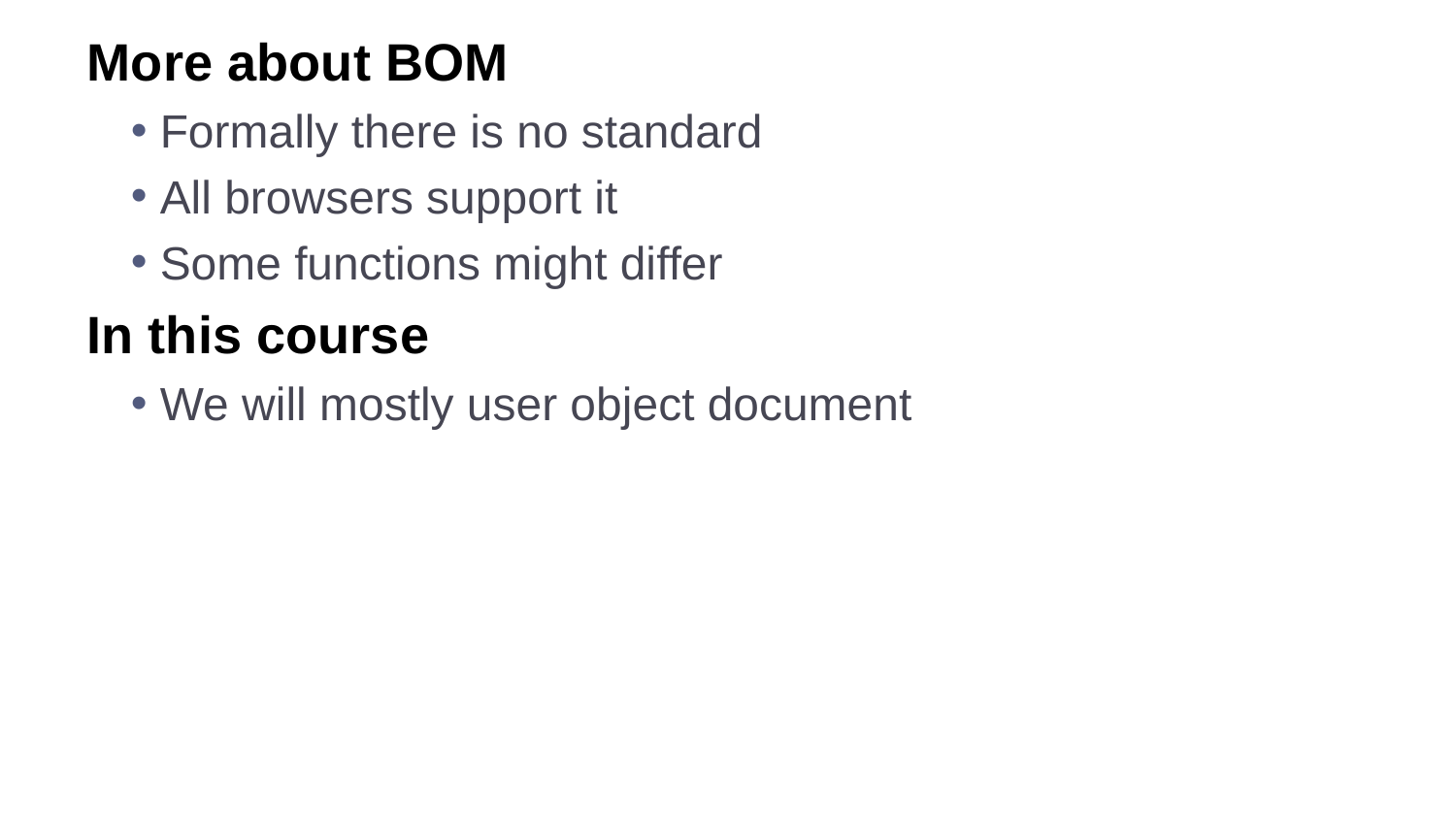

More about BOM
Formally there is no standard
All browsers support it
Some functions might differ
In this course
We will mostly user object document